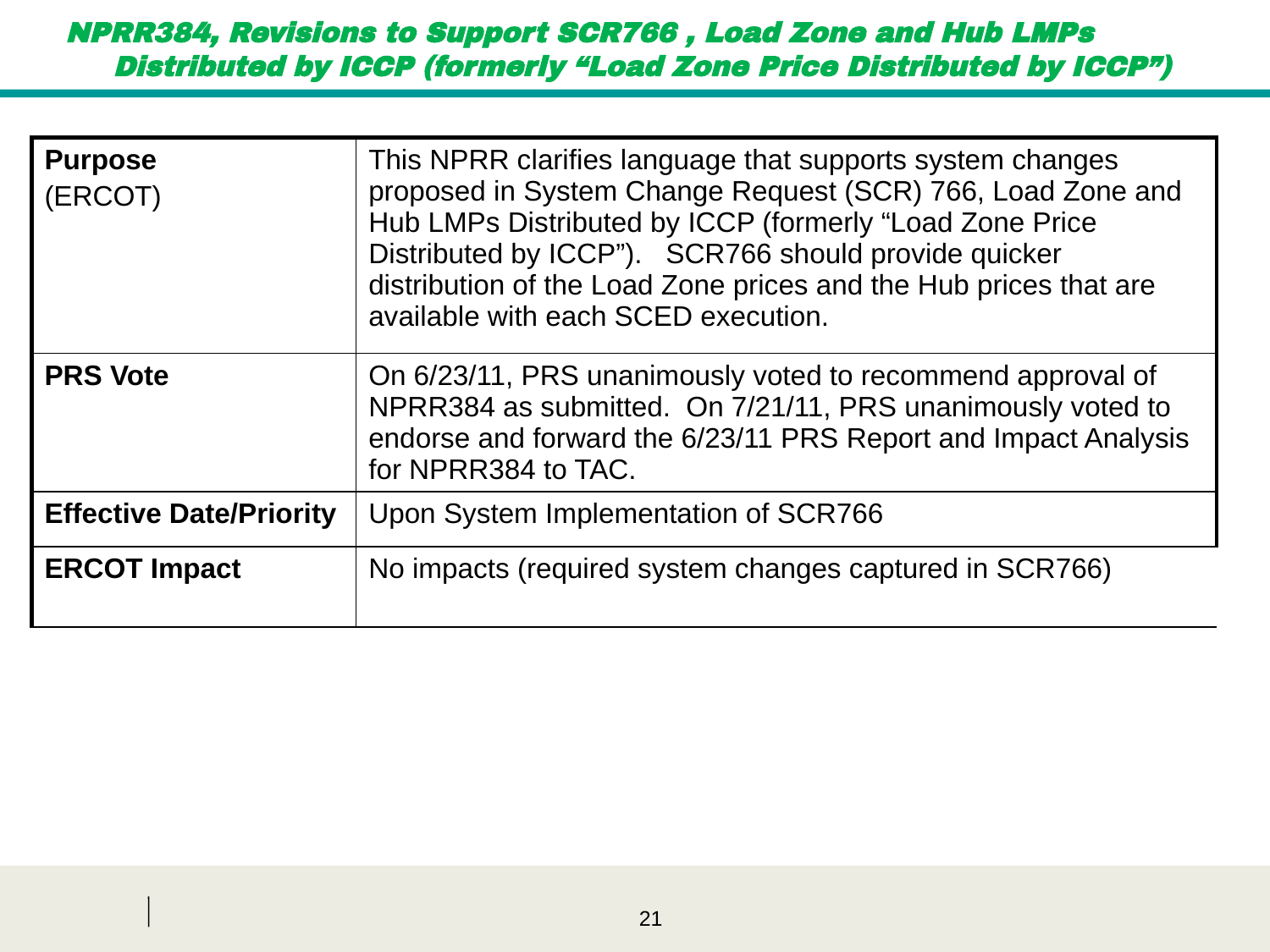

NPRR384, Revisions to Support SCR766 , Load Zone and Hub LMPs Distributed by ICCP (formerly “Load Zone Price Distributed by ICCP”)
| Purpose (ERCOT) | This NPRR clarifies language that supports system changes proposed in System Change Request (SCR) 766, Load Zone and Hub LMPs Distributed by ICCP (formerly “Load Zone Price Distributed by ICCP”). SCR766 should provide quicker distribution of the Load Zone prices and the Hub prices that are available with each SCED execution. |
| --- | --- |
| PRS Vote | On 6/23/11, PRS unanimously voted to recommend approval of NPRR384 as submitted. On 7/21/11, PRS unanimously voted to endorse and forward the 6/23/11 PRS Report and Impact Analysis for NPRR384 to TAC. |
| Effective Date/Priority | Upon System Implementation of SCR766 |
| ERCOT Impact | No impacts (required system changes captured in SCR766) |